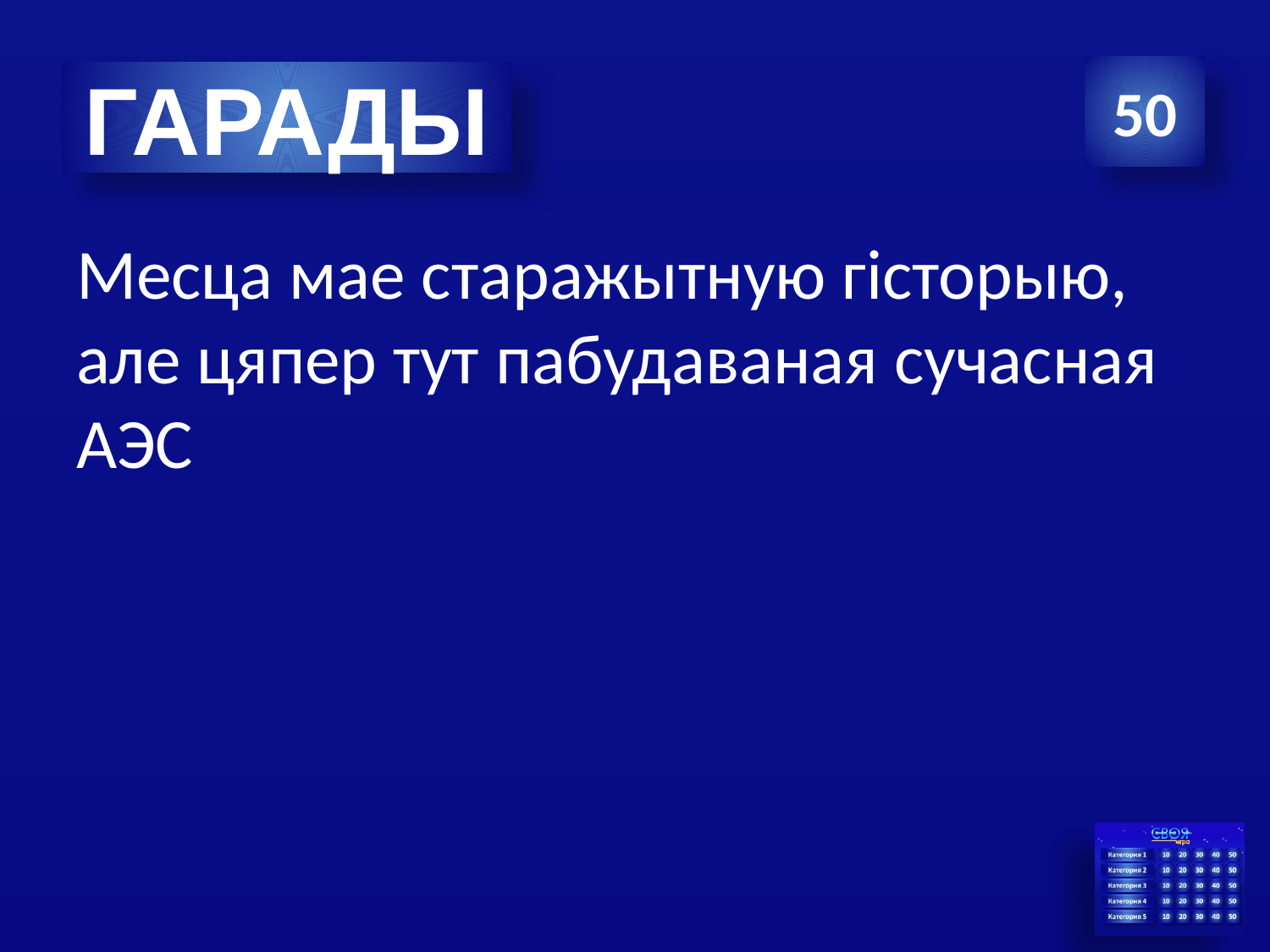

#
50
ГАРАДЫ
Месца мае старажытную гісторыю, але цяпер тут пабудаваная сучасная АЭС